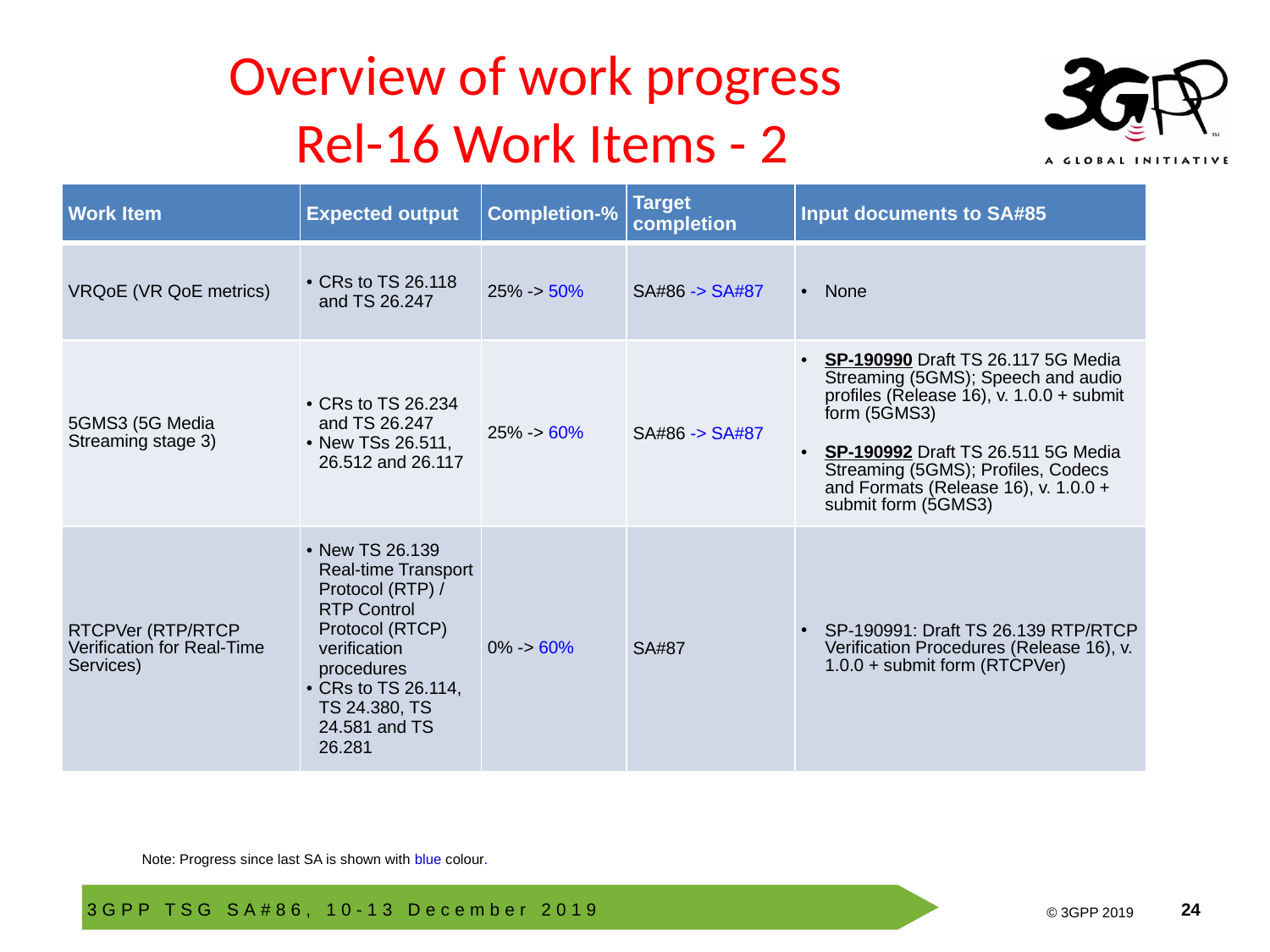

# Overview of work progress Rel-16 Work Items - 2
| Work Item | Expected output | Completion-% | Target completion | Input documents to SA#85 |
| --- | --- | --- | --- | --- |
| VRQoE (VR QoE metrics) | CRs to TS 26.118 and TS 26.247 | 25% -> 50% | SA#86 -> SA#87 | None |
| 5GMS3 (5G Media Streaming stage 3) | CRs to TS 26.234 and TS 26.247 New TSs 26.511, 26.512 and 26.117 | 25% -> 60% | SA#86 -> SA#87 | SP-190990 Draft TS 26.117 5G Media Streaming (5GMS); Speech and audio profiles (Release 16), v. 1.0.0 + submit form (5GMS3) SP-190992 Draft TS 26.511 5G Media Streaming (5GMS); Profiles, Codecs and Formats (Release 16), v. 1.0.0 + submit form (5GMS3) |
| RTCPVer (RTP/RTCP Verification for Real-Time Services) | New TS 26.139 Real-time Transport Protocol (RTP) / RTP Control Protocol (RTCP) verification procedures CRs to TS 26.114, TS 24.380, TS 24.581 and TS 26.281 | 0% -> 60% | SA#87 | SP-190991: Draft TS 26.139 RTP/RTCP Verification Procedures (Release 16), v. 1.0.0 + submit form (RTCPVer) |

Note: Progress since last SA is shown with blue colour.